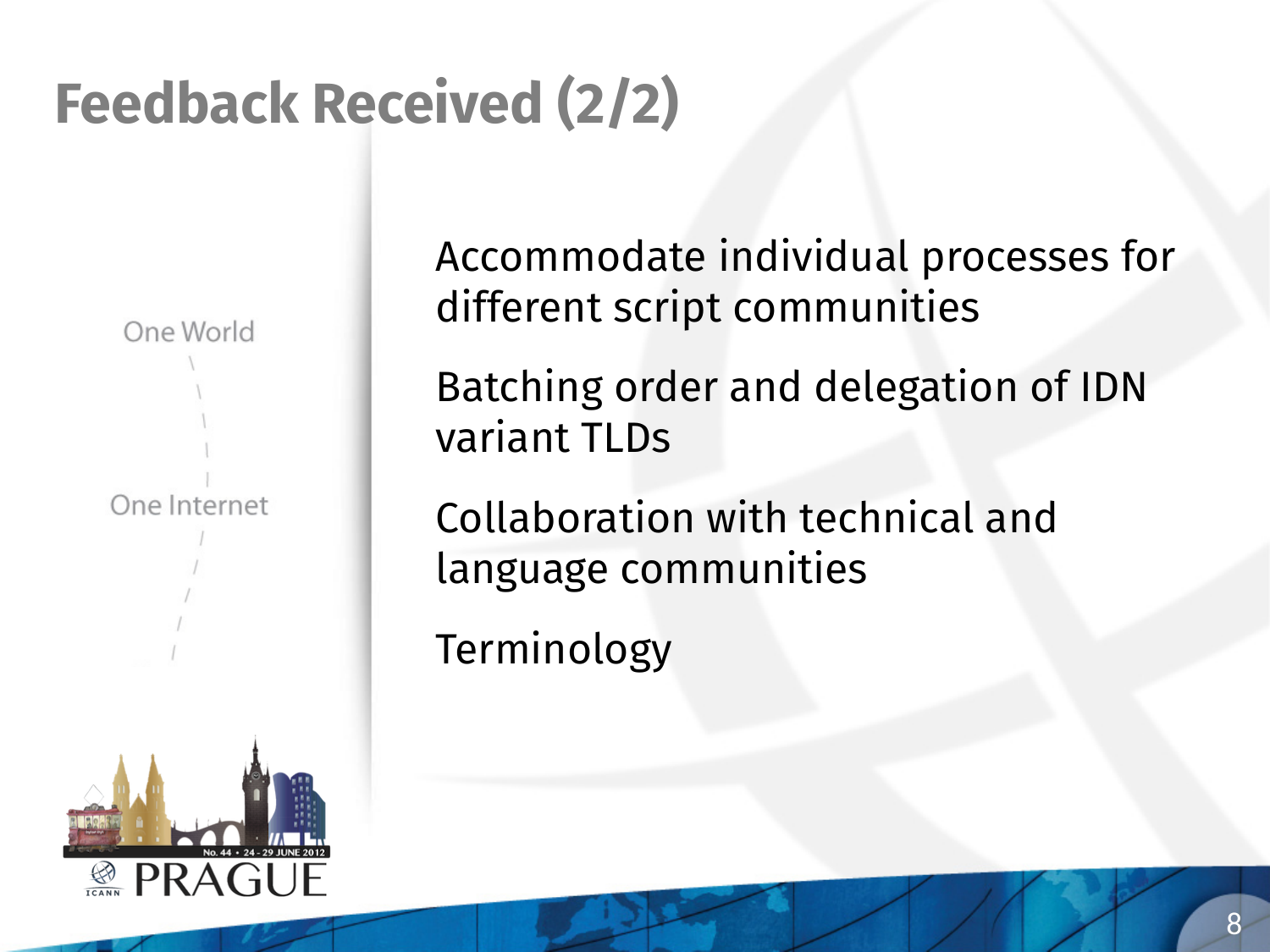

# Feedback Received (2/2)
Accommodate individual processes for different script communities
Batching order and delegation of IDN variant TLDs
Collaboration with technical and language communities
Terminology
8